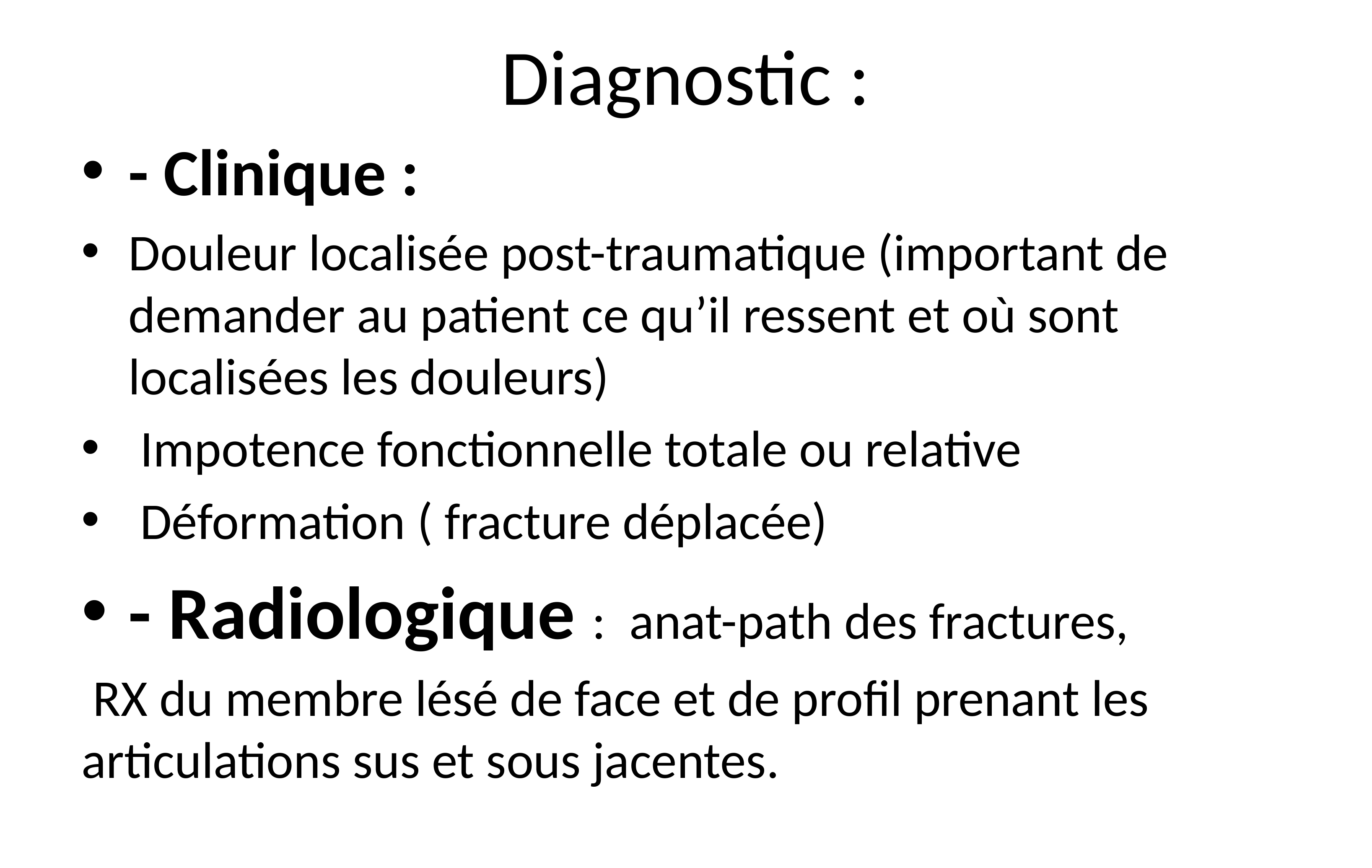

# Diagnostic :
- Clinique :
Douleur localisée post-traumatique (important de demander au patient ce qu’il ressent et où sont localisées les douleurs)
 Impotence fonctionnelle totale ou relative
 Déformation ( fracture déplacée)
- Radiologique :  anat-path des fractures,
 RX du membre lésé de face et de profil prenant les articulations sus et sous jacentes.